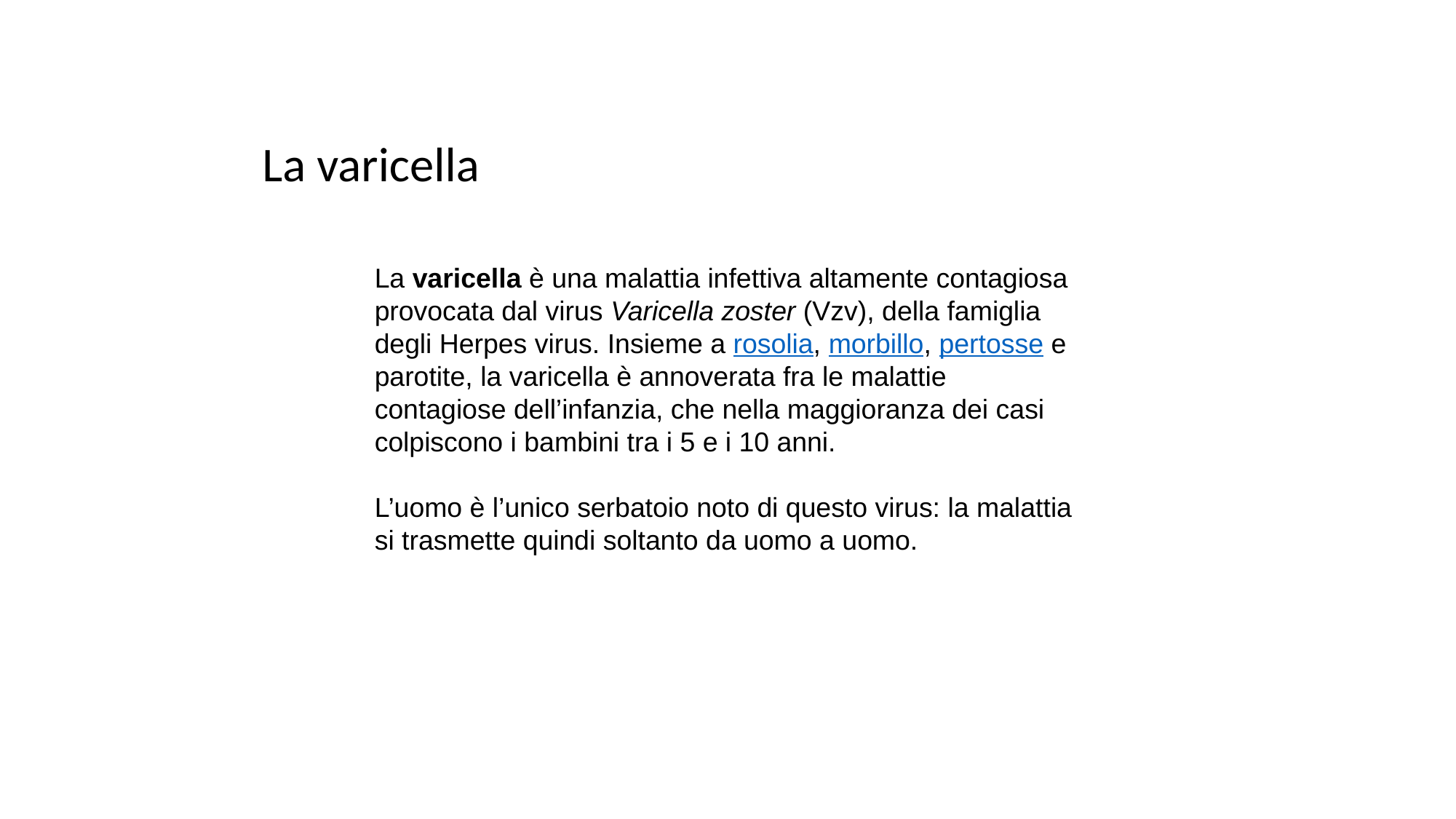

La varicella
La varicella è una malattia infettiva altamente contagiosa provocata dal virus Varicella zoster (Vzv), della famiglia degli Herpes virus. Insieme a rosolia, morbillo, pertosse e parotite, la varicella è annoverata fra le malattie contagiose dell’infanzia, che nella maggioranza dei casi colpiscono i bambini tra i 5 e i 10 anni.

L’uomo è l’unico serbatoio noto di questo virus: la malattia si trasmette quindi soltanto da uomo a uomo.